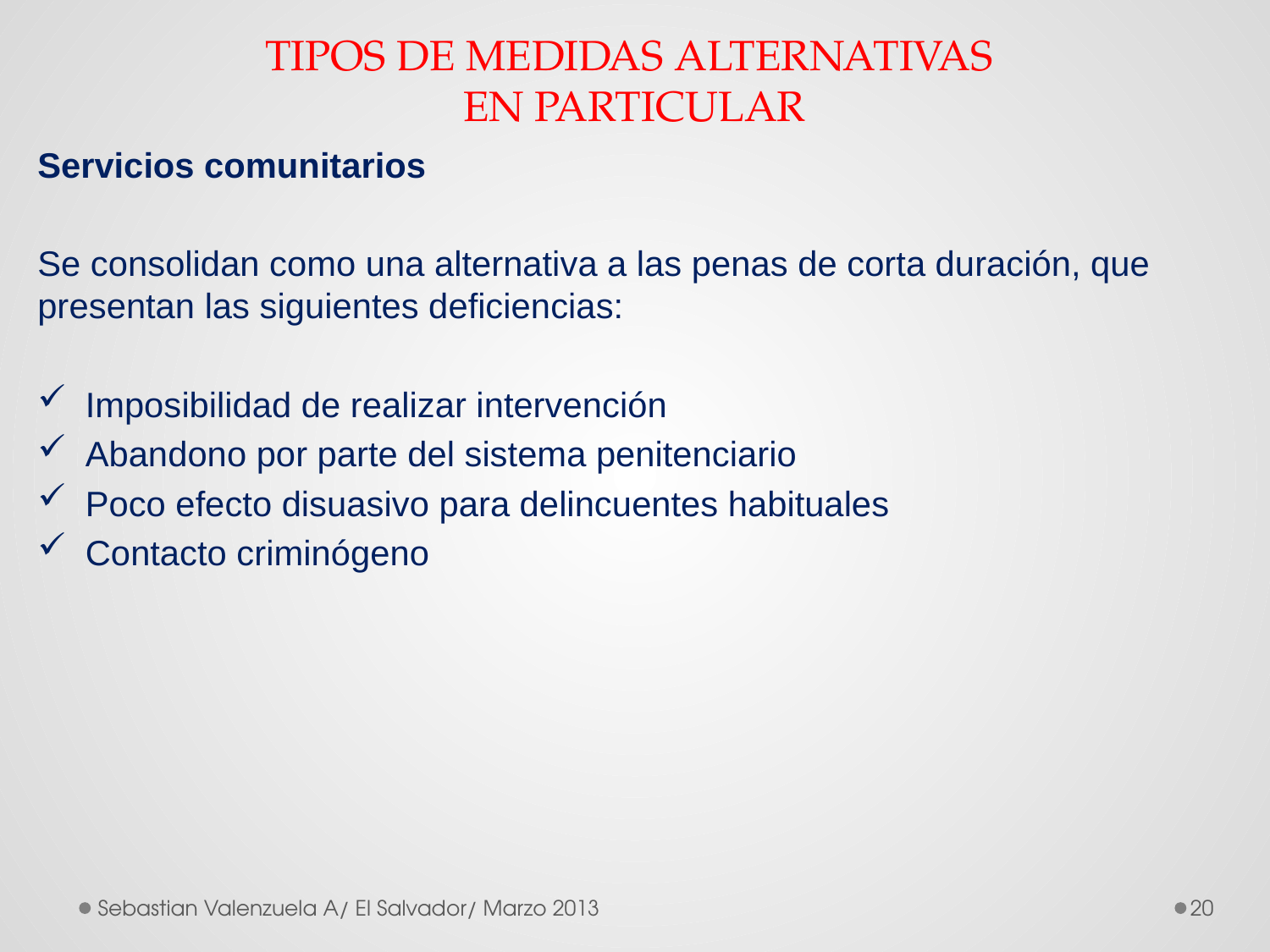

# TIPOS DE MEDIDAS ALTERNATIVAS EN PARTICULAR
Servicios comunitarios

Se consolidan como una alternativa a las penas de corta duración, que presentan las siguientes deficiencias:

Imposibilidad de realizar intervención
Abandono por parte del sistema penitenciario
Poco efecto disuasivo para delincuentes habituales
Contacto criminógeno

Sebastian Valenzuela A/ El Salvador/ Marzo 2013
20